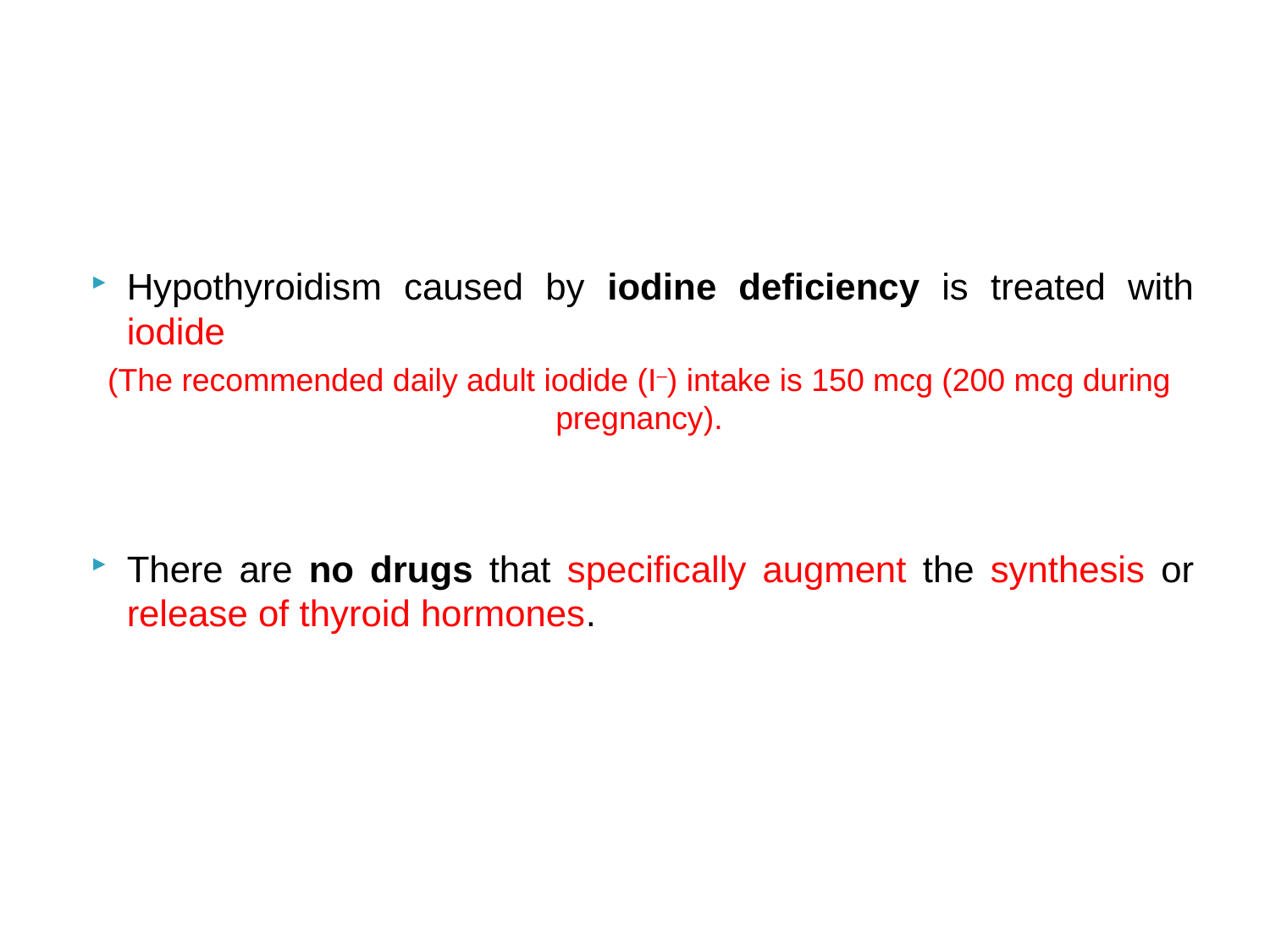

#

Hypothyroidism caused by iodine deficiency is treated with iodide
(The recommended daily adult iodide (I–) intake is 150 mcg (200 mcg during pregnancy).

There are no drugs that specifically augment the synthesis or release of thyroid hormones.